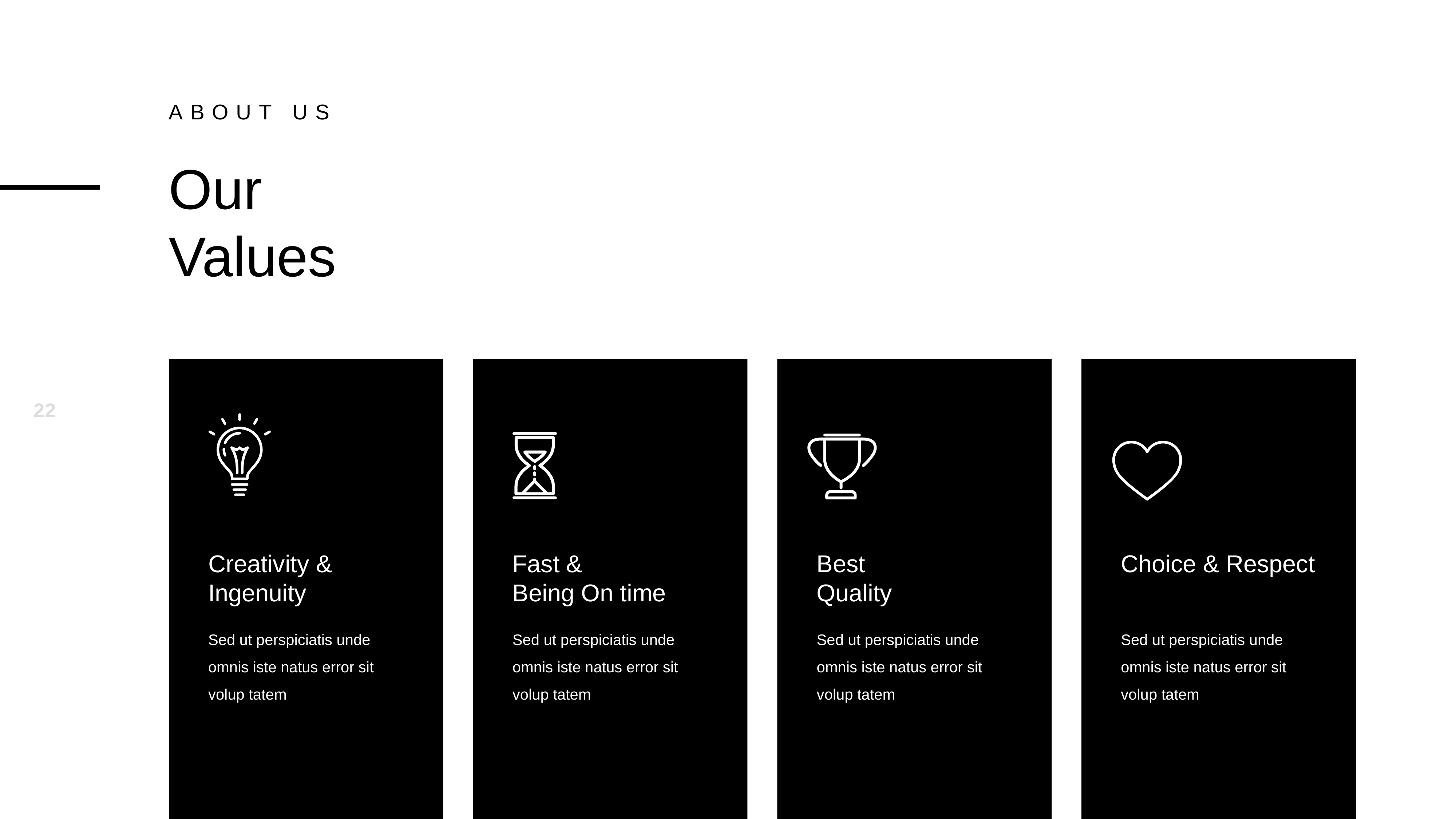

About us
Our
Values

Creativity & Ingenuity
Sed ut perspiciatis unde omnis iste natus error sit volup tatem

Fast &
Being On time
Sed ut perspiciatis unde omnis iste natus error sit volup tatem

Best
Quality
Sed ut perspiciatis unde omnis iste natus error sit volup tatem

Choice & Respect
Sed ut perspiciatis unde omnis iste natus error sit volup tatem